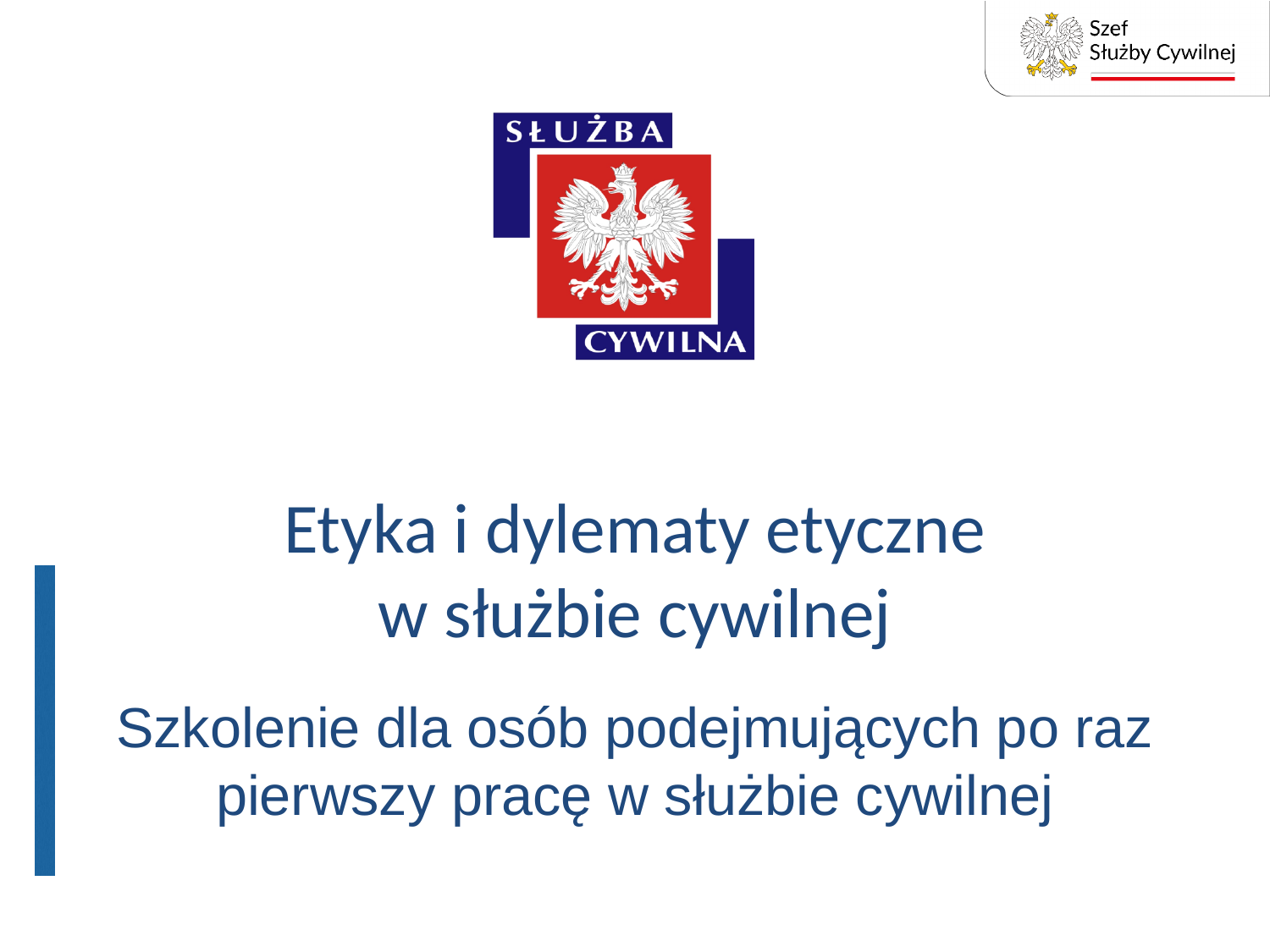

# Etyka i dylematy etyczne w służbie cywilnej
Szkolenie dla osób podejmujących po raz pierwszy pracę w służbie cywilnej